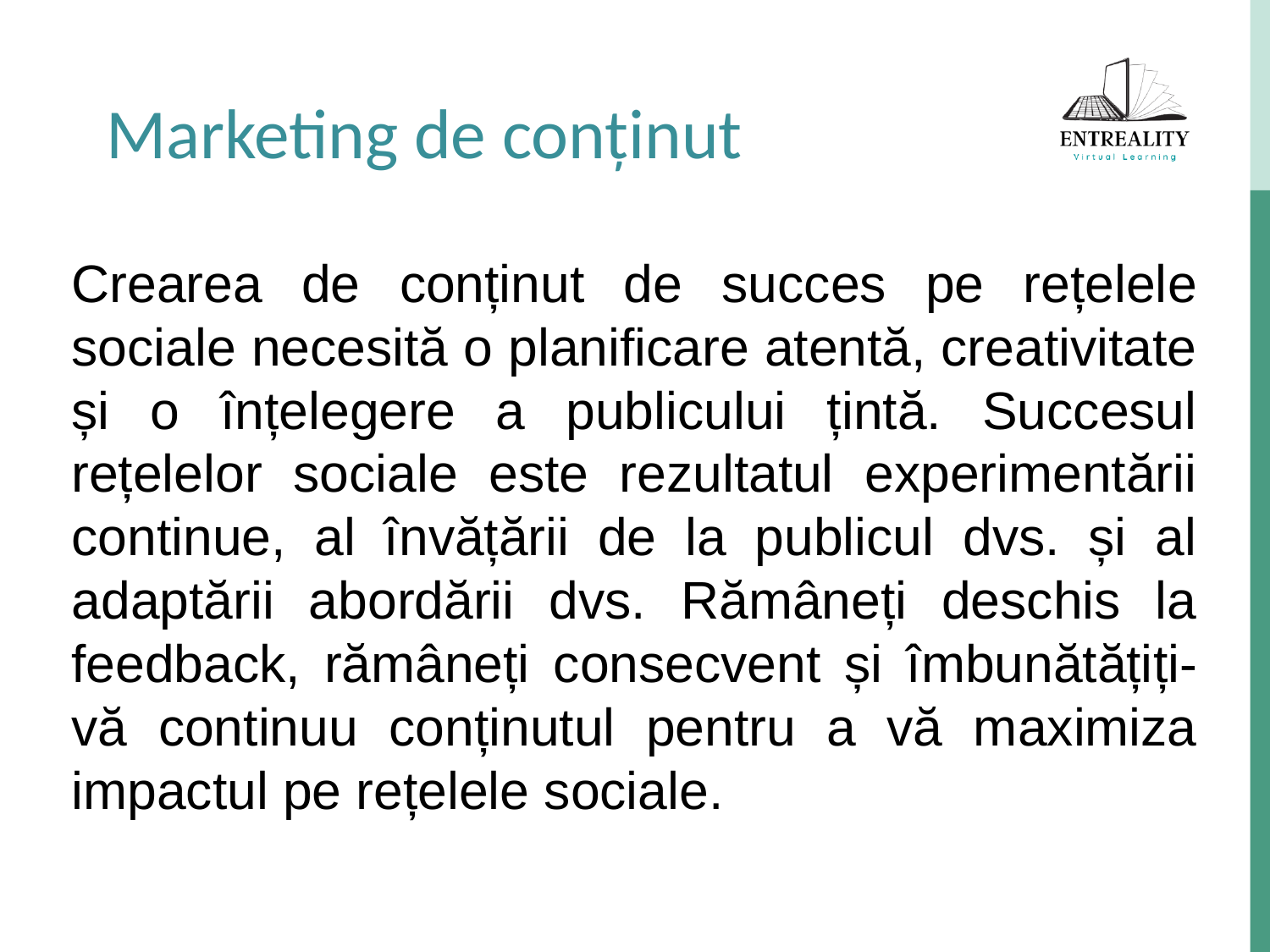

Marketing de conținut

Crearea de conținut de succes pe rețelele sociale necesită o planificare atentă, creativitate și o înțelegere a publicului țintă. Succesul rețelelor sociale este rezultatul experimentării continue, al învățării de la publicul dvs. și al adaptării abordării dvs. Rămâneți deschis la feedback, rămâneți consecvent și îmbunătățiți-vă continuu conținutul pentru a vă maximiza impactul pe rețelele sociale.